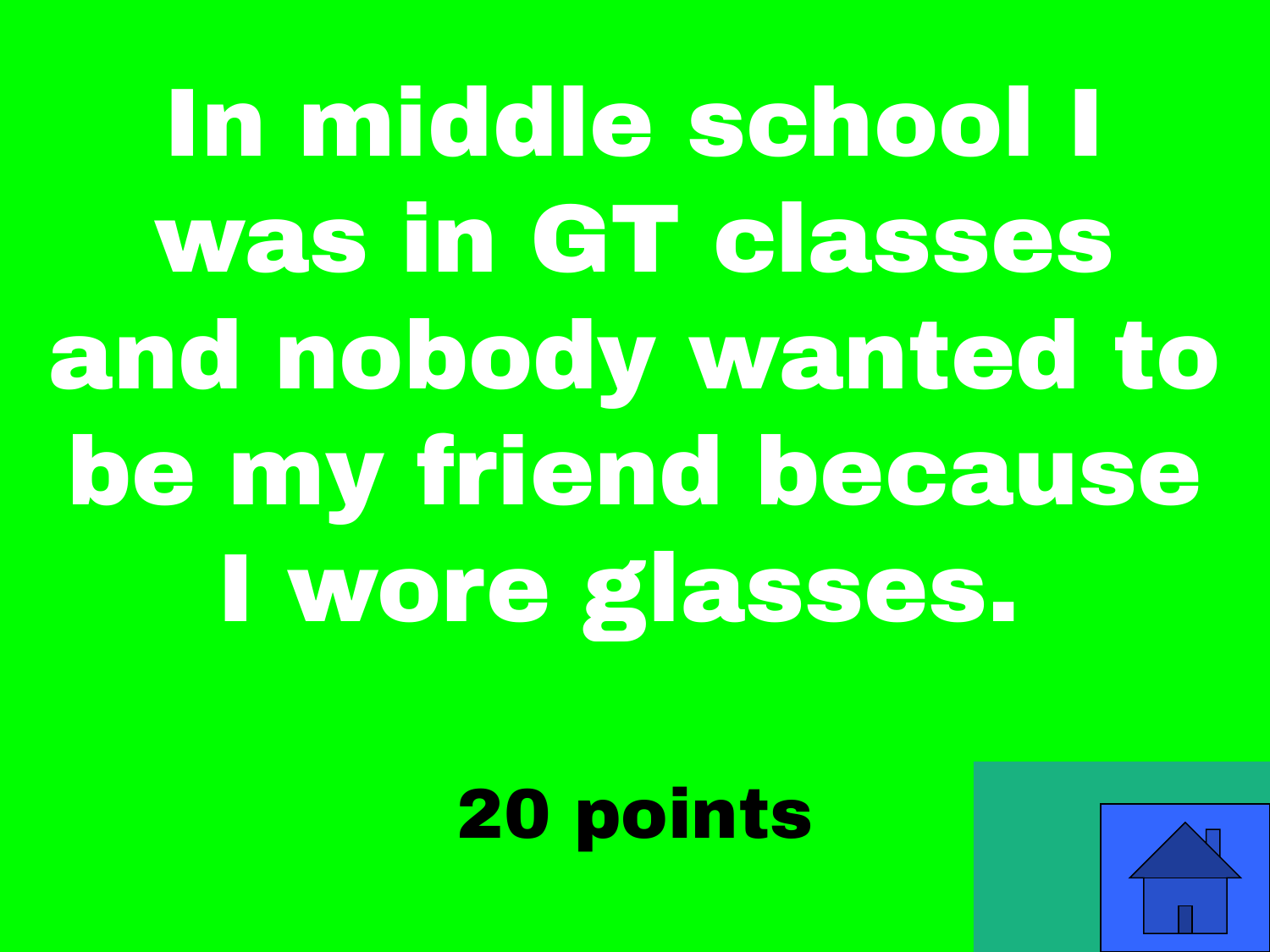

In middle school I was in GT classes and nobody wanted to be my friend because I wore glasses.

20 points